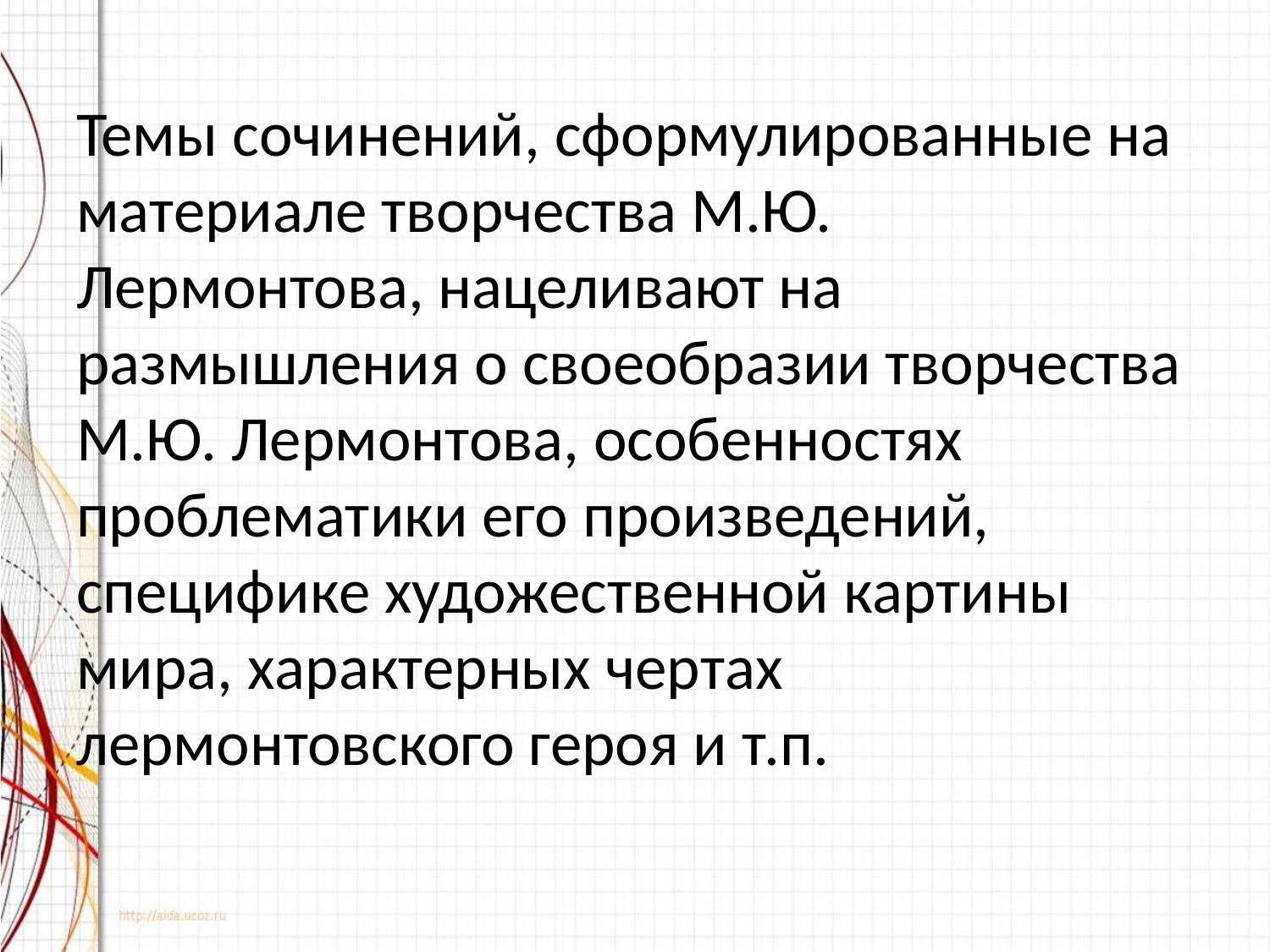

Темы сочинений, сформулированные на материале творчества М.Ю. Лермонтова, нацеливают на размышления о своеобразии творчества М.Ю. Лермонтова, особенностях проблематики его произведений, специфике художественной картины мира, характерных чертах лермонтовского героя и т.п.